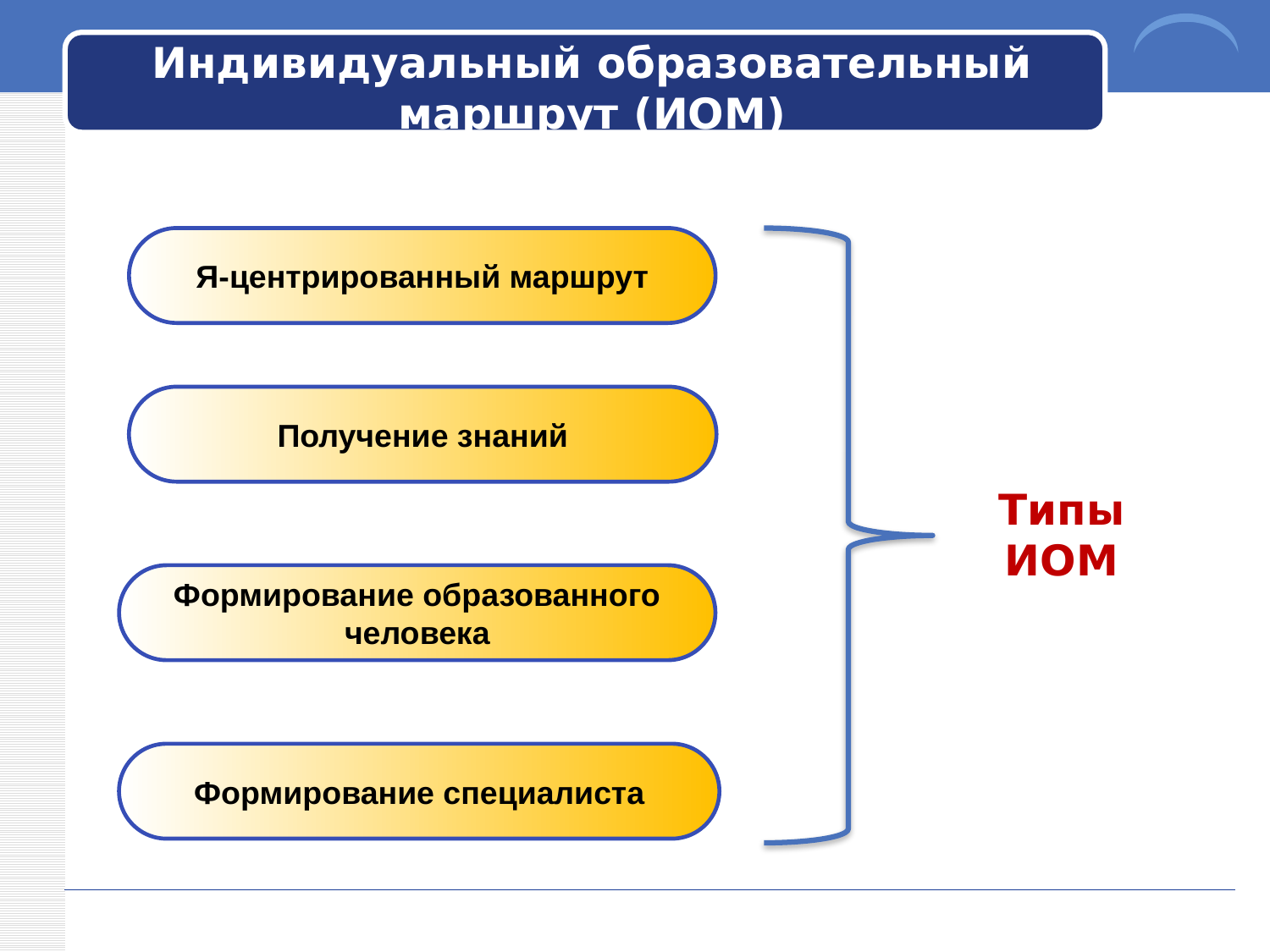

Индивидуальный образовательный маршрут (ИОМ)
Я-центрированный маршрут

Получение знаний
Типы
ИОМ
Формирование образованного человека

Формирование специалиста